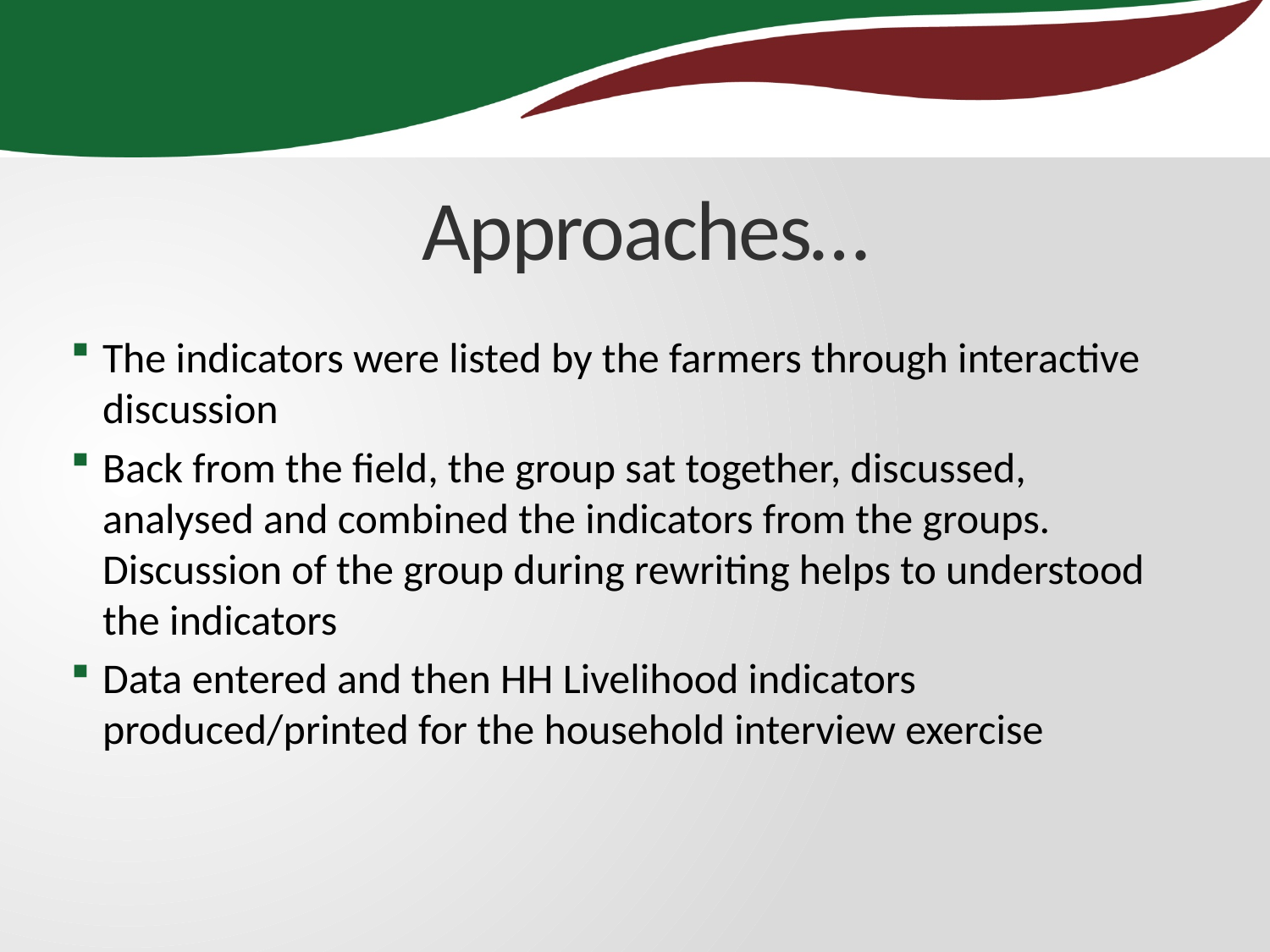

# Approaches…
The indicators were listed by the farmers through interactive discussion
Back from the field, the group sat together, discussed, analysed and combined the indicators from the groups. Discussion of the group during rewriting helps to understood the indicators
Data entered and then HH Livelihood indicators produced/printed for the household interview exercise